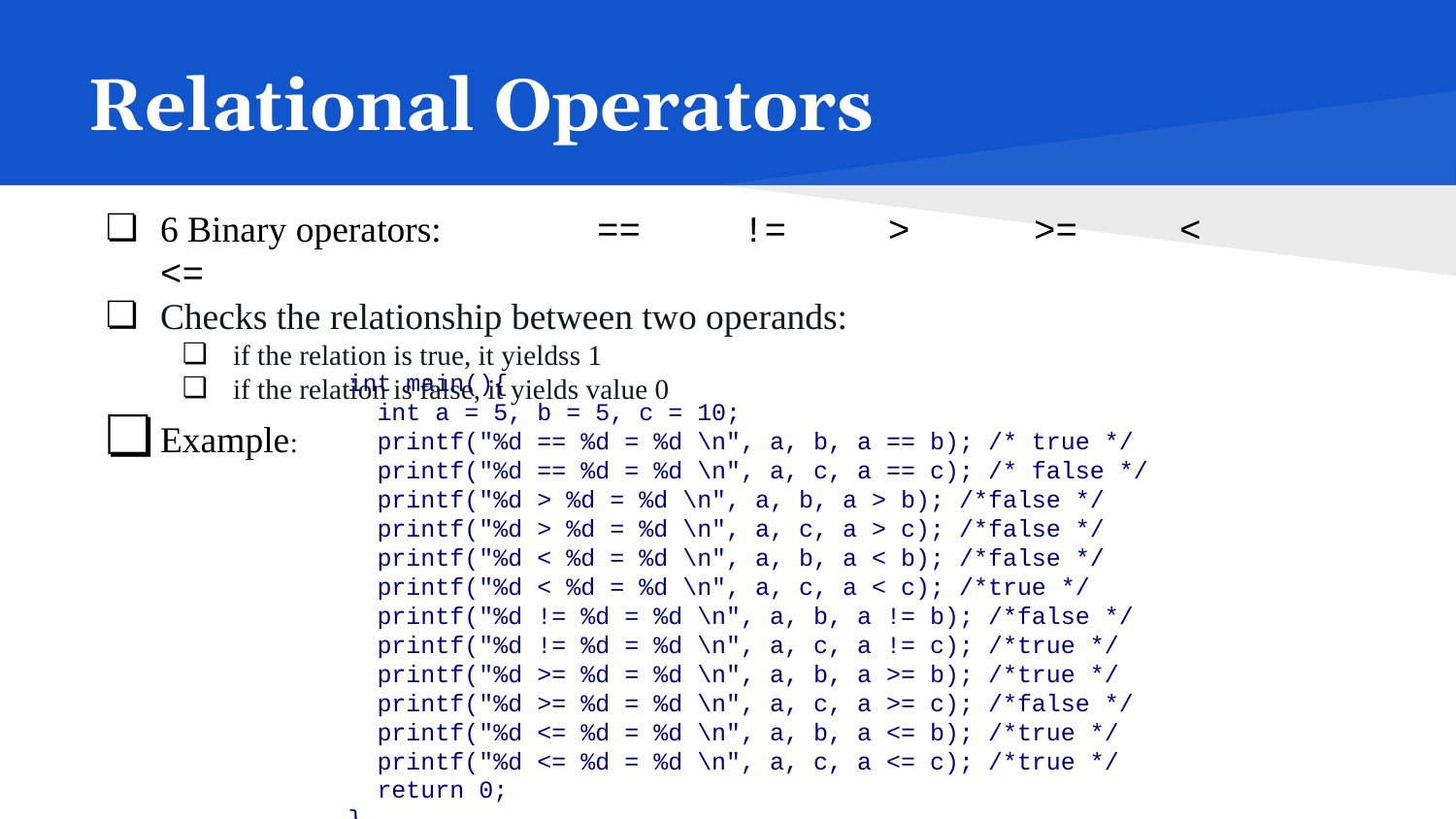

# Relational Operators
6 Binary operators:		==	!=	>	>=	<	<=
Checks the relationship between two operands:
if the relation is true, it yieldss 1
if the relation is false, it yields value 0
Example:
int main(){
  int a = 5, b = 5, c = 10;
  printf("%d == %d = %d \n", a, b, a == b); /* true */
  printf("%d == %d = %d \n", a, c, a == c); /* false */
  printf("%d > %d = %d \n", a, b, a > b); /*false */
  printf("%d > %d = %d \n", a, c, a > c); /*false */
  printf("%d < %d = %d \n", a, b, a < b); /*false */
  printf("%d < %d = %d \n", a, c, a < c); /*true */
  printf("%d != %d = %d \n", a, b, a != b); /*false */
  printf("%d != %d = %d \n", a, c, a != c); /*true */
  printf("%d >= %d = %d \n", a, b, a >= b); /*true */
  printf("%d >= %d = %d \n", a, c, a >= c); /*false */
  printf("%d <= %d = %d \n", a, b, a <= b); /*true */
  printf("%d <= %d = %d \n", a, c, a <= c); /*true */
  return 0;
}